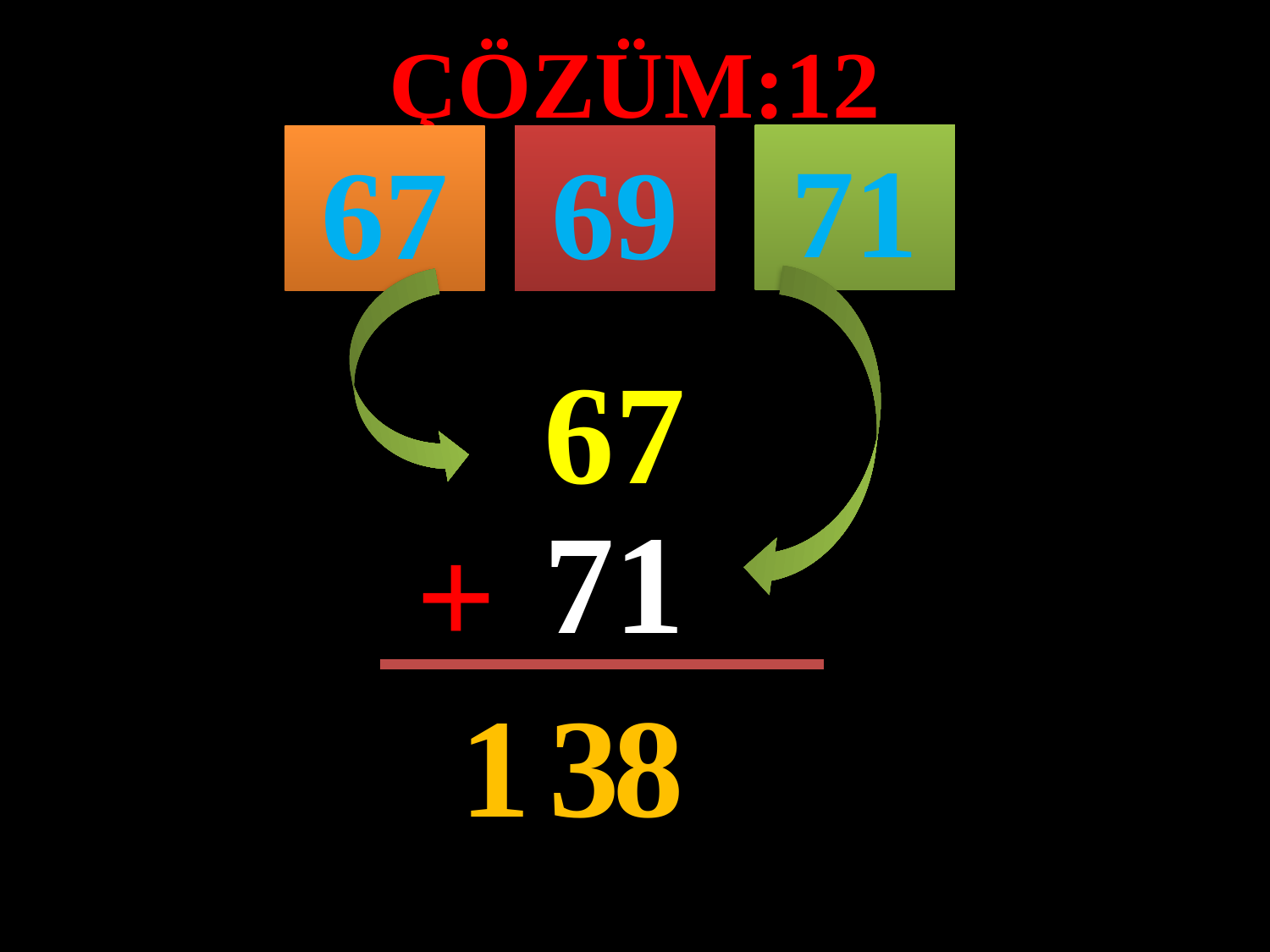

ÇÖZÜM:12
71
67
69
#

67

71
+
1
3
8